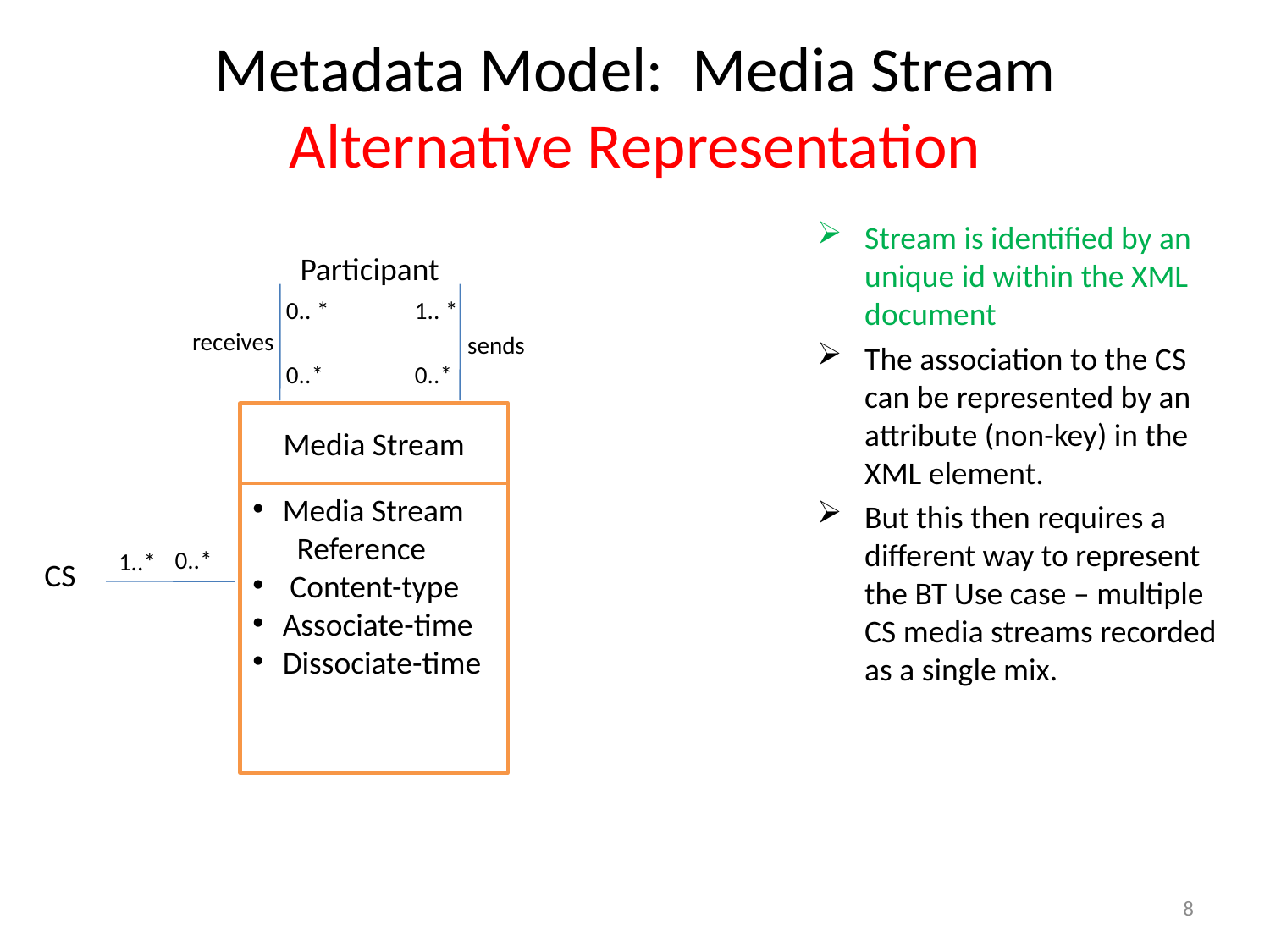

# Metadata Model:  Media Stream Alternative Representation
Stream is identified by an unique id within the XML document
The association to the CS can be represented by an attribute (non-key) in the XML element.
But this then requires a different way to represent the BT Use case – multiple CS media streams recorded as a single mix.

Participant
0.. *
1.. *
receives
sends
0..*
0..*
Media Stream
Media Stream
  Reference
 Content-type
Associate-time
Dissociate-time
CS
0..*
1..*
8